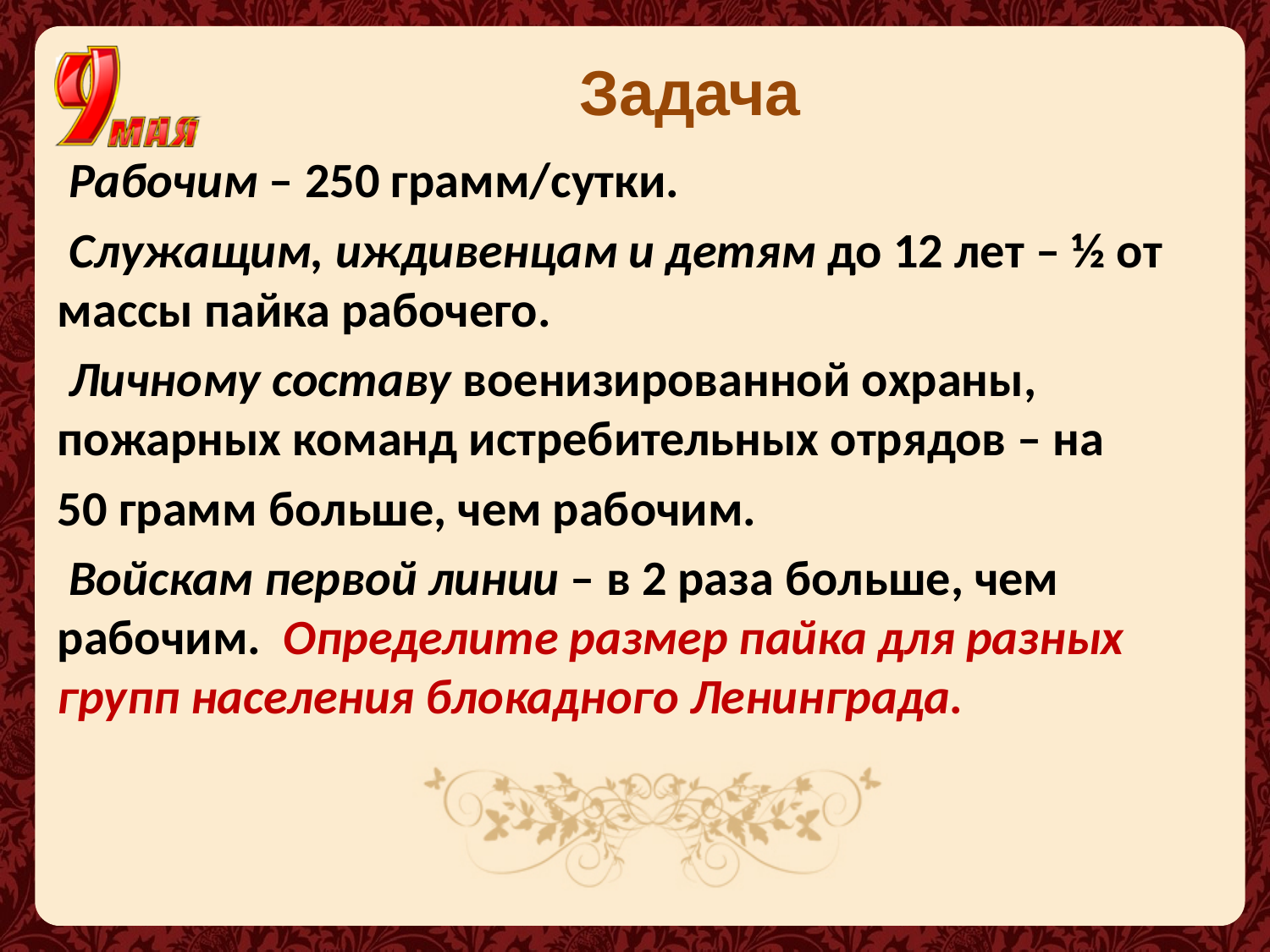

Задача
 Рабочим – 250 грамм/сутки.
 Служащим, иждивенцам и детям до 12 лет – ½ от массы пайка рабочего.
 Личному составу военизированной охраны, пожарных команд истребительных отрядов – на
50 грамм больше, чем рабочим.
 Войскам первой линии – в 2 раза больше, чем рабочим.  Определите размер пайка для разных групп населения блокадного Ленинграда.